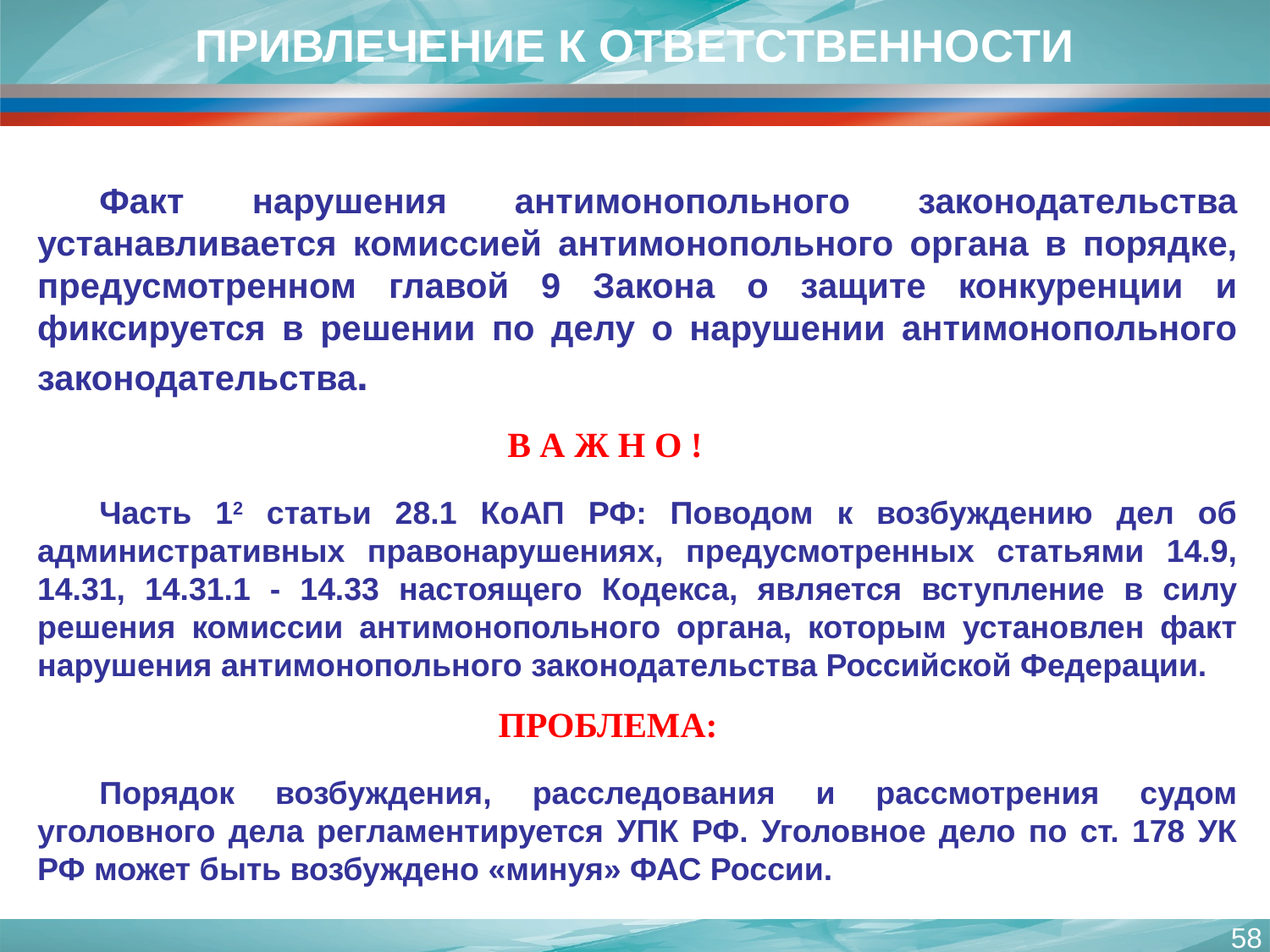

ПРИВЛЕЧЕНИЕ К ОТВЕТСТВЕННОСТИ
Факт нарушения антимонопольного законодательства устанавливается комиссией антимонопольного органа в порядке, предусмотренном главой 9 Закона о защите конкуренции и фиксируется в решении по делу о нарушении антимонопольного законодательства.
В А Ж Н О !
Часть 12 статьи 28.1 КоАП РФ: Поводом к возбуждению дел об административных правонарушениях, предусмотренных статьями 14.9, 14.31, 14.31.1 - 14.33 настоящего Кодекса, является вступление в силу решения комиссии антимонопольного органа, которым установлен факт нарушения антимонопольного законодательства Российской Федерации.
ПРОБЛЕМА:
Порядок возбуждения, расследования и рассмотрения судом уголовного дела регламентируется УПК РФ. Уголовное дело по ст. 178 УК РФ может быть возбуждено «минуя» ФАС России.
58